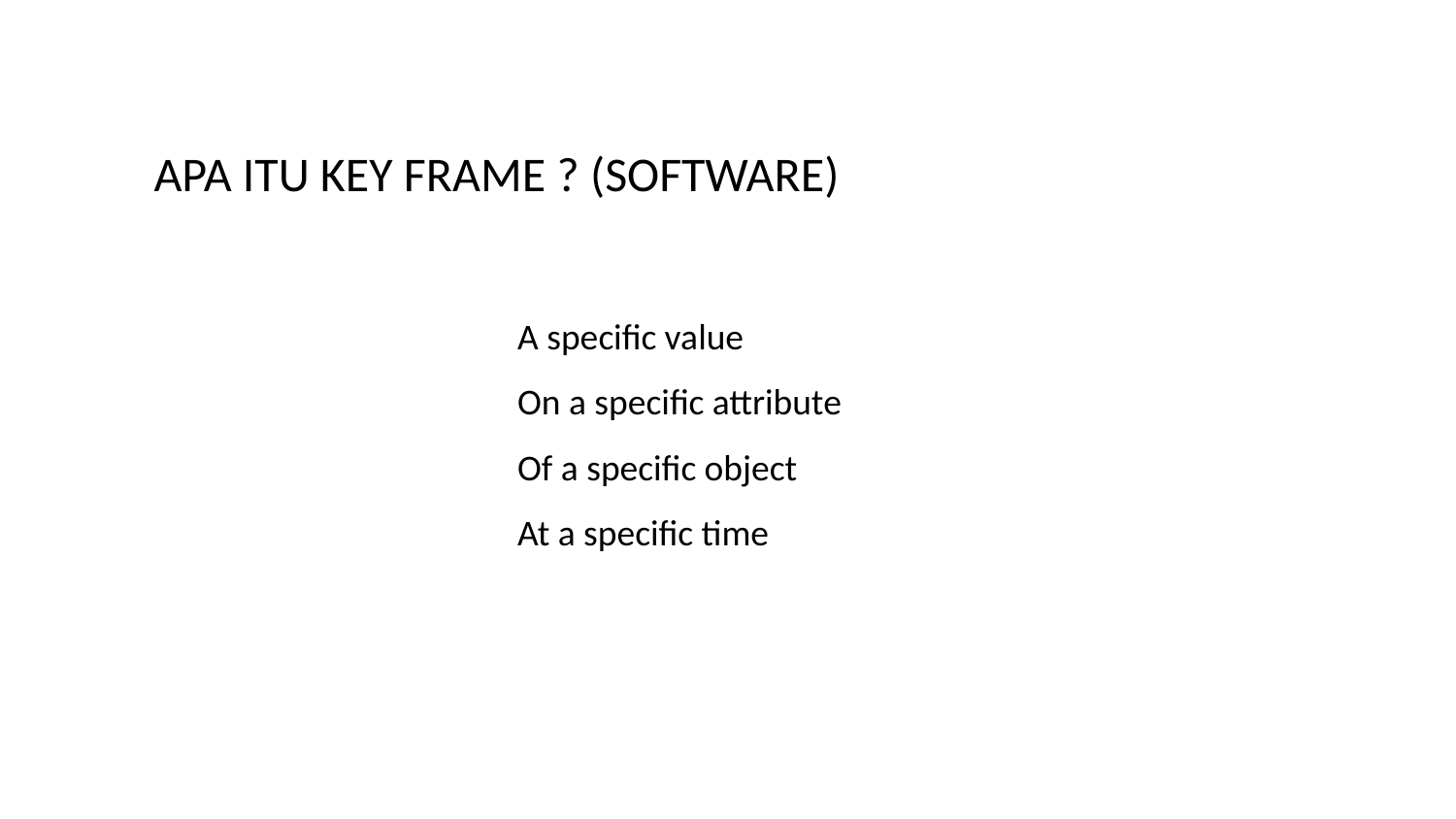

APA ITU KEY FRAME ? (SOFTWARE)
A specific value
On a specific attribute
Of a specific object
At a specific time